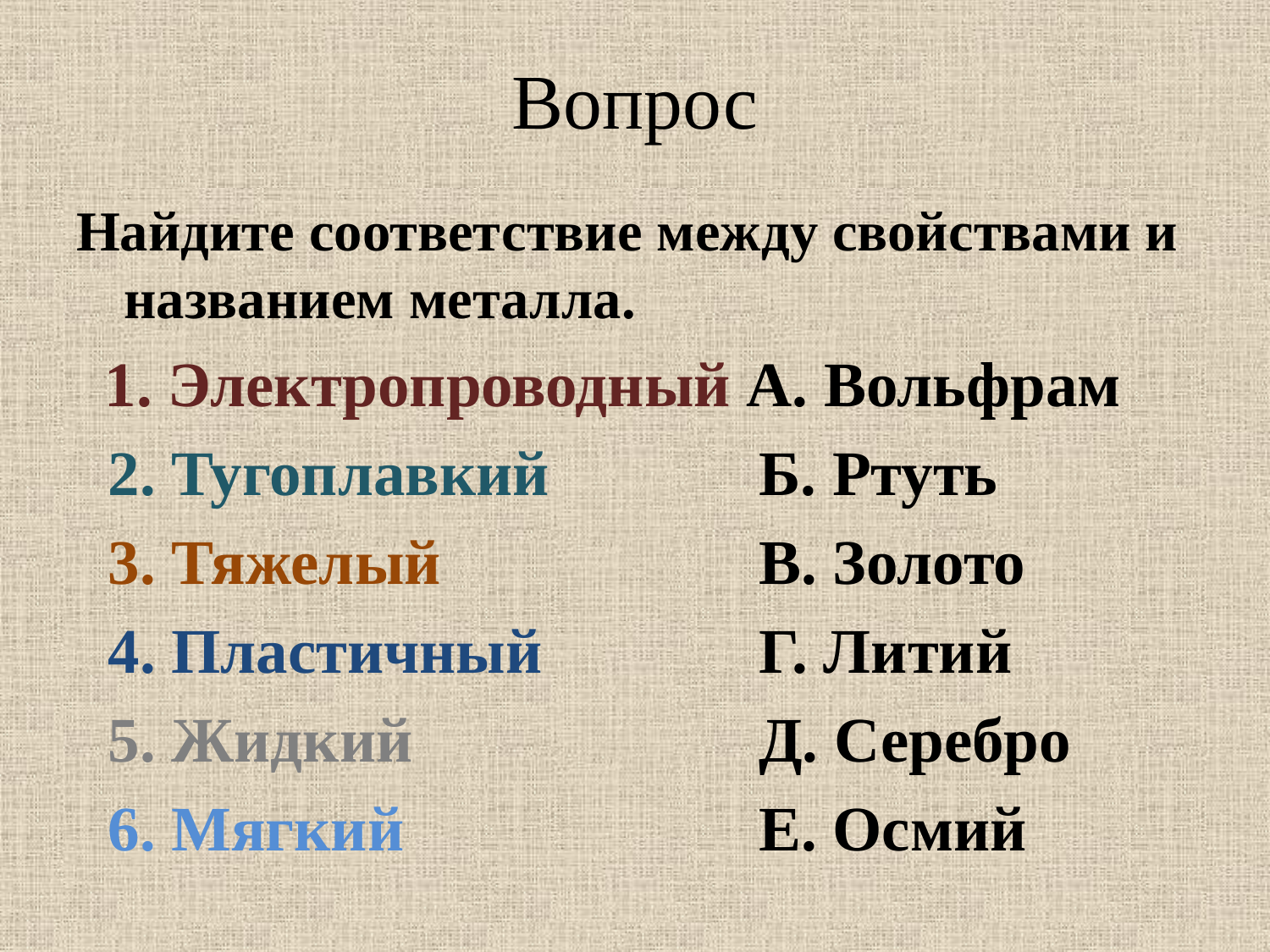

# Вопрос
Найдите соответствие между свойствами и названием металла.
  1. Электропроводный А. Вольфрам
  2. Тугоплавкий 		Б. Ртуть
  3. Тяжелый			В. Золото
  4. Пластичный 		Г. Литий
  5. Жидкий 			Д. Серебро
  6. Мягкий			Е. Осмий